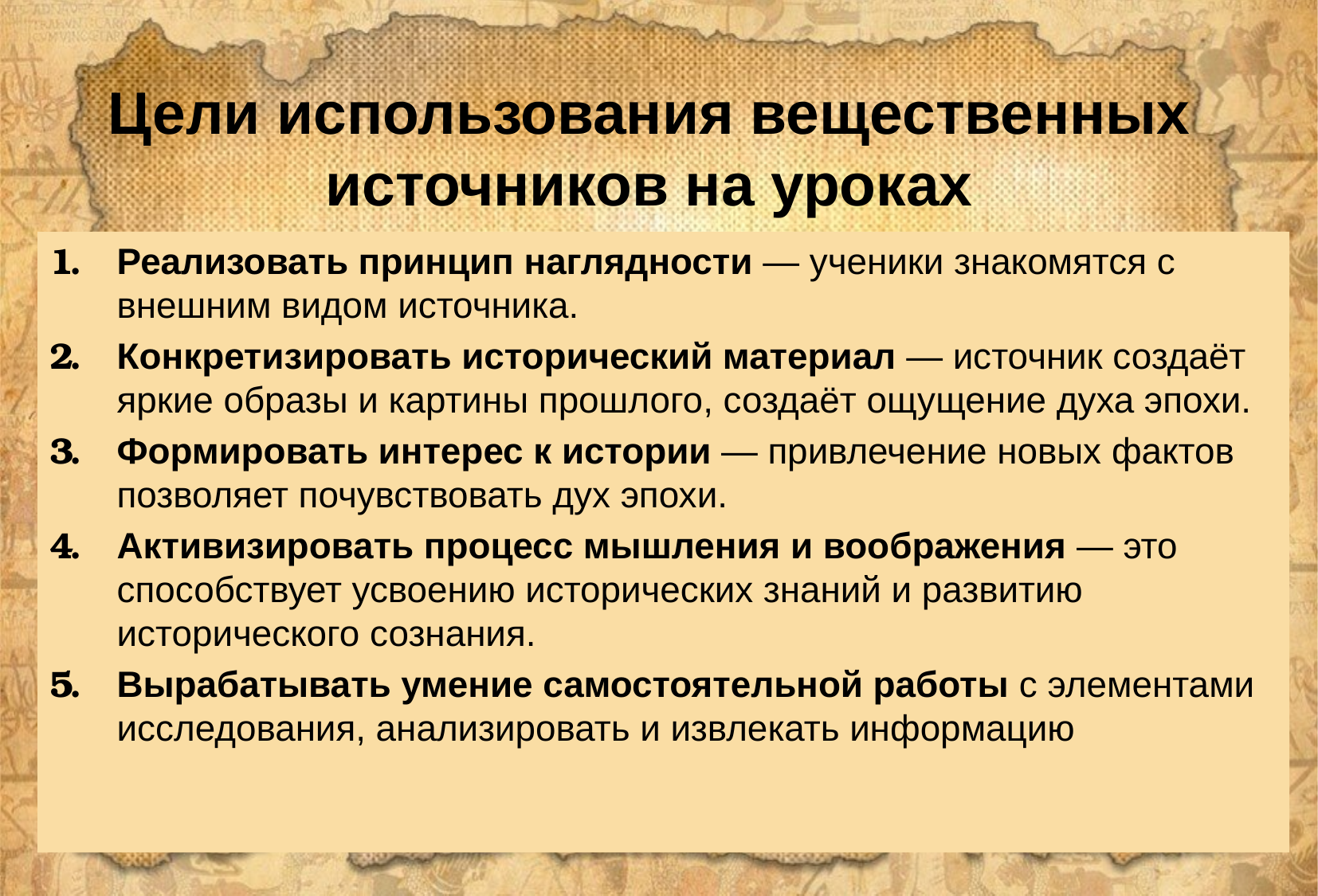

# Цели использования вещественных источников на уроках
Реализовать принцип наглядности — ученики знакомятся с внешним видом источника.
Конкретизировать исторический материал — источник создаёт яркие образы и картины прошлого, создаёт ощущение духа эпохи.
Формировать интерес к истории — привлечение новых фактов позволяет почувствовать дух эпохи.
Активизировать процесс мышления и воображения — это способствует усвоению исторических знаний и развитию исторического сознания.
Вырабатывать умение самостоятельной работы с элементами исследования, анализировать и извлекать информацию